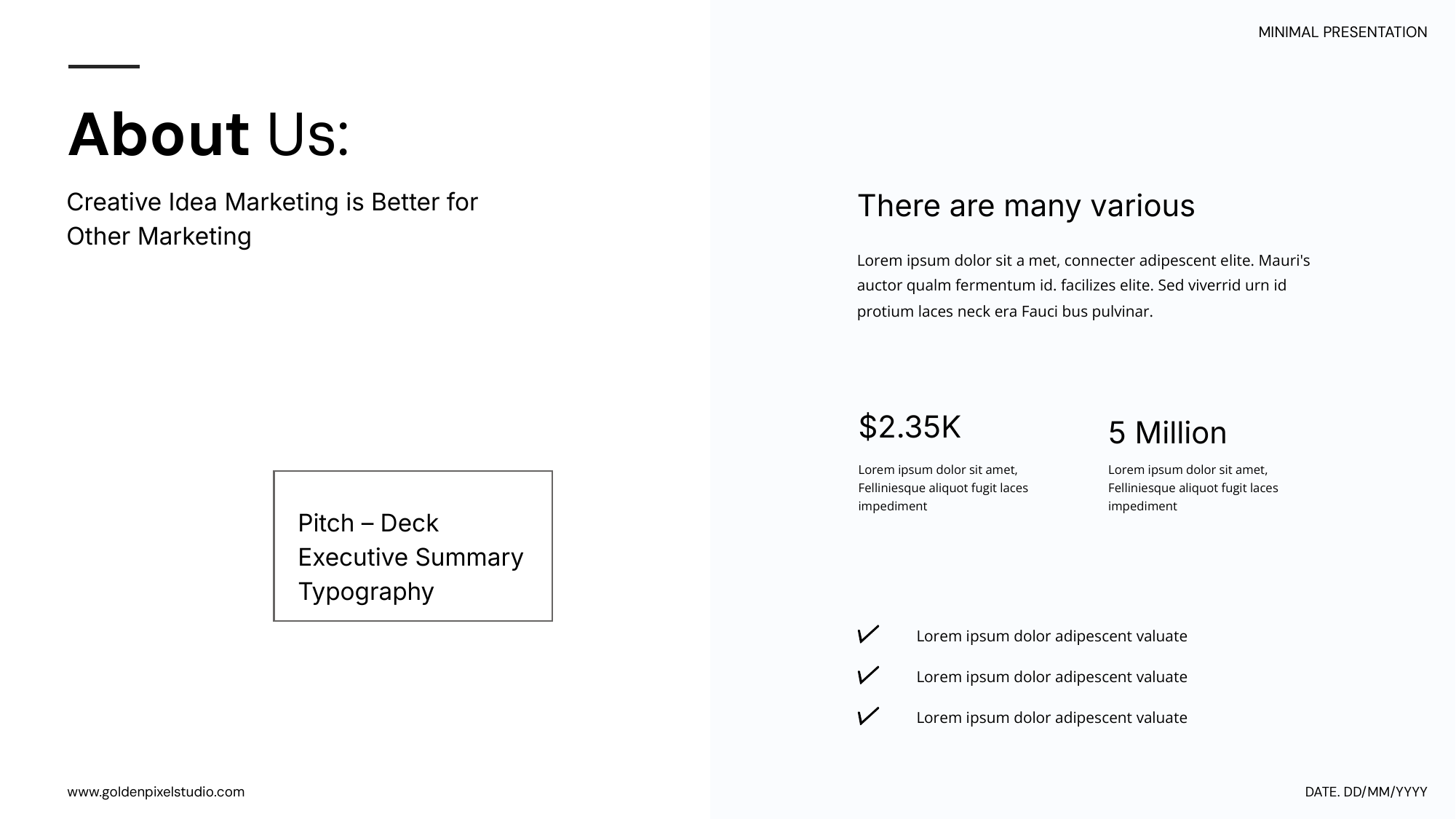

MINIMAL PRESENTATION
About Us:
Creative Idea Marketing is Better for Other Marketing
There are many various
Lorem ipsum dolor sit a met, connecter adipescent elite. Mauri's auctor qualm fermentum id. facilizes elite. Sed viverrid urn id protium laces neck era Fauci bus pulvinar.

$2.35K
5 Million
Lorem ipsum dolor sit amet, Felliniesque aliquot fugit laces impediment
Lorem ipsum dolor sit amet, Felliniesque aliquot fugit laces impediment

Pitch – Deck Executive Summary Typography
Lorem ipsum dolor adipescent valuate

Lorem ipsum dolor adipescent valuate

Lorem ipsum dolor adipescent valuate

www.goldenpixelstudio.com
DATE. DD/MM/YYYY